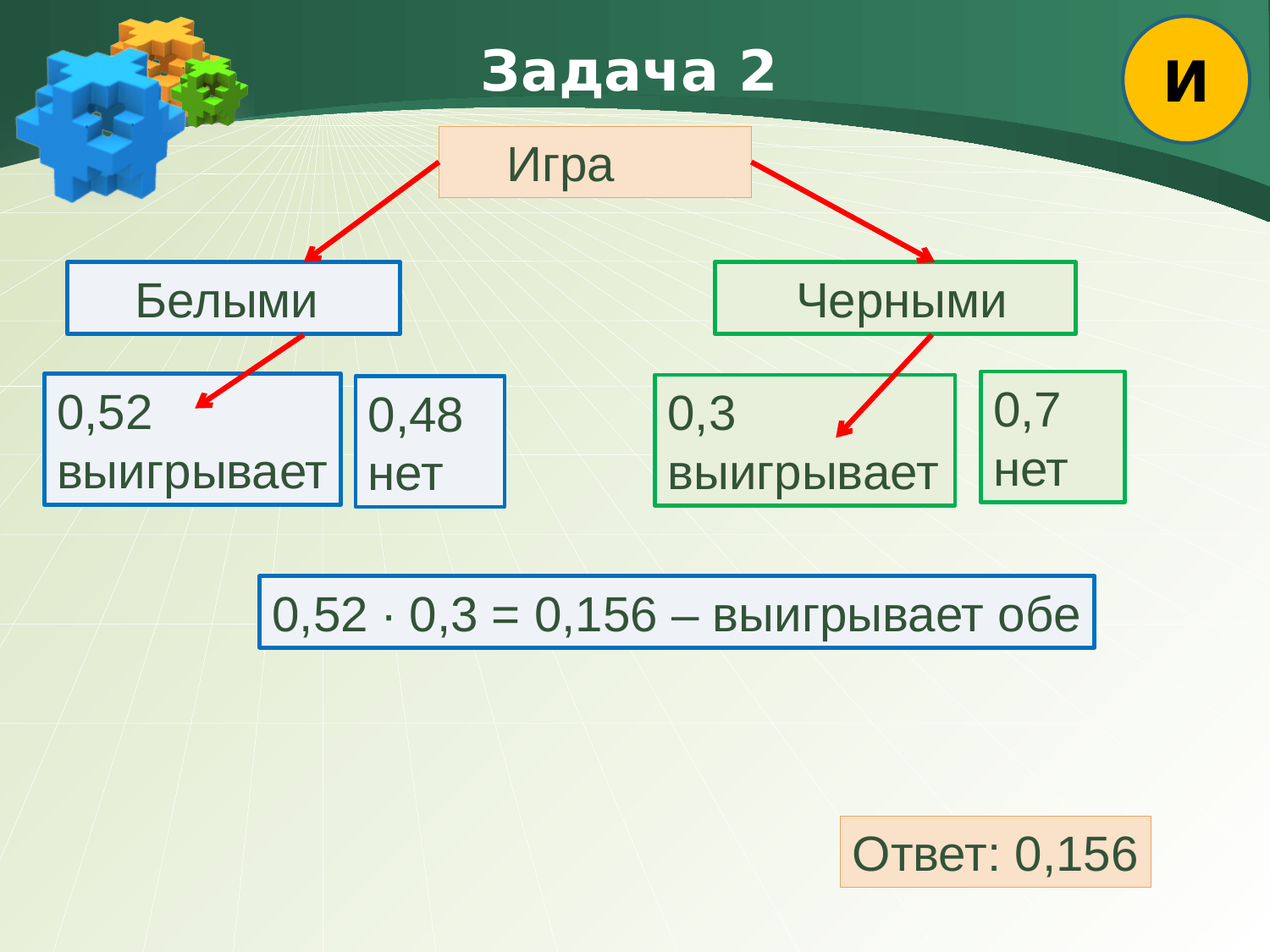

И
# Задача 2
    Игра
    Белыми
     Черными
0,7
нет
0,52
выигрывает
0,3
выигрывает
0,48
нет
0,52 ∙ 0,3 = 0,156 – выигрывает обе
Ответ: 0,156